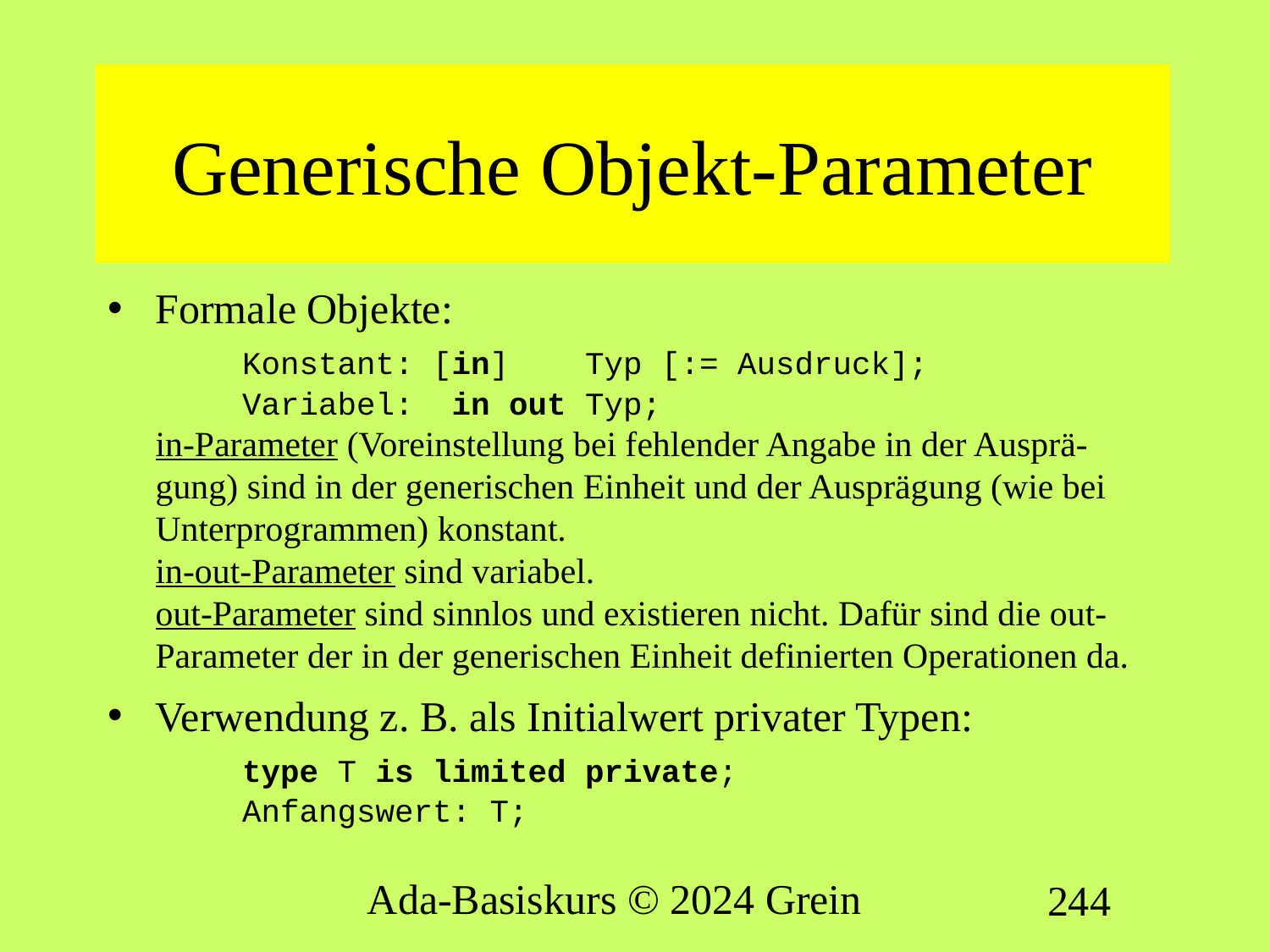

# Generische Objekt-Parameter
Formale Objekte:
	Konstant: [in]    Typ [:= Ausdruck];
	Variabel:  in out Typ;
in-Parameter (Voreinstellung bei fehlender Angabe in der Ausprä-gung) sind in der generischen Einheit und der Ausprägung (wie bei Unterprogrammen) konstant.
in-out-Parameter sind variabel.
out-Parameter sind sinnlos und existieren nicht. Dafür sind die out-Parameter der in der generischen Einheit definierten Operationen da.
Verwendung z. B. als Initialwert privater Typen:
	type T is limited private;
	Anfangswert: T;
Ada-Basiskurs © 2024 Grein
244